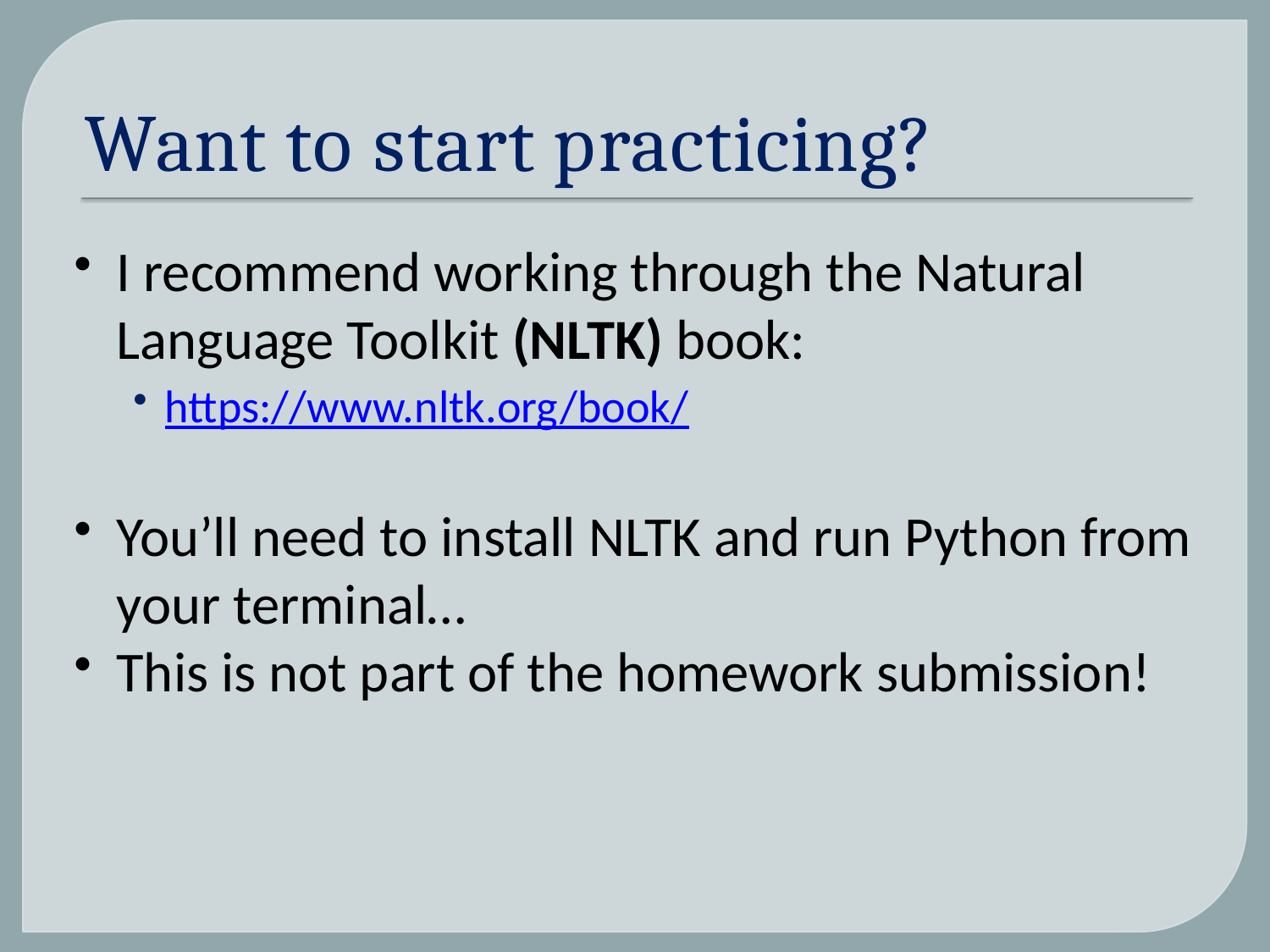

# Want to start practicing?
I recommend working through the Natural Language Toolkit (NLTK) book:
https://www.nltk.org/book/

You’ll need to install NLTK and run Python from your terminal…
This is not part of the homework submission!